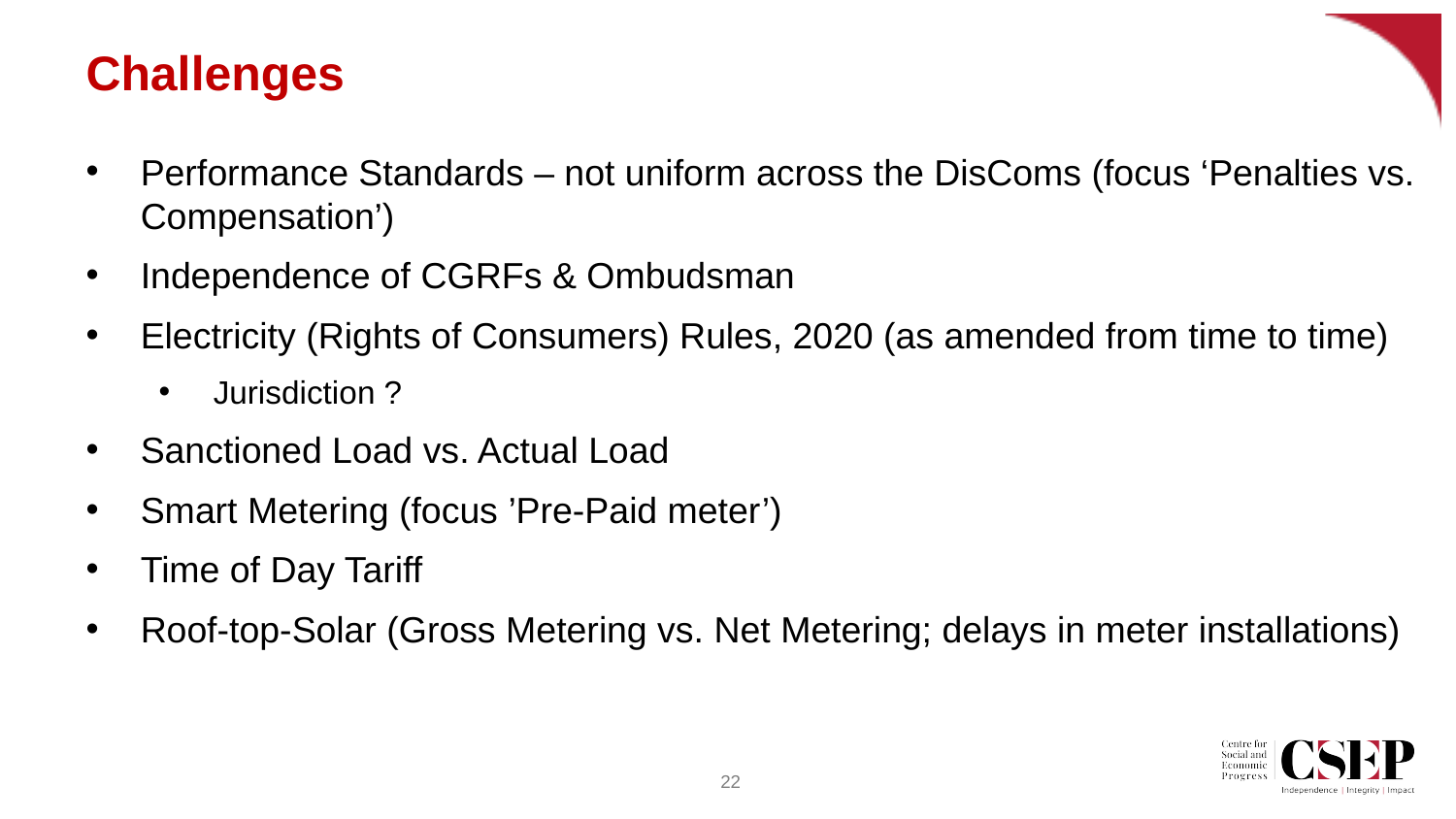

# Challenges
Performance Standards – not uniform across the DisComs (focus ‘Penalties vs. Compensation’)
Independence of CGRFs & Ombudsman
Electricity (Rights of Consumers) Rules, 2020 (as amended from time to time)
Jurisdiction ?
Sanctioned Load vs. Actual Load
Smart Metering (focus ’Pre-Paid meter’)
Time of Day Tariff
Roof-top-Solar (Gross Metering vs. Net Metering; delays in meter installations)